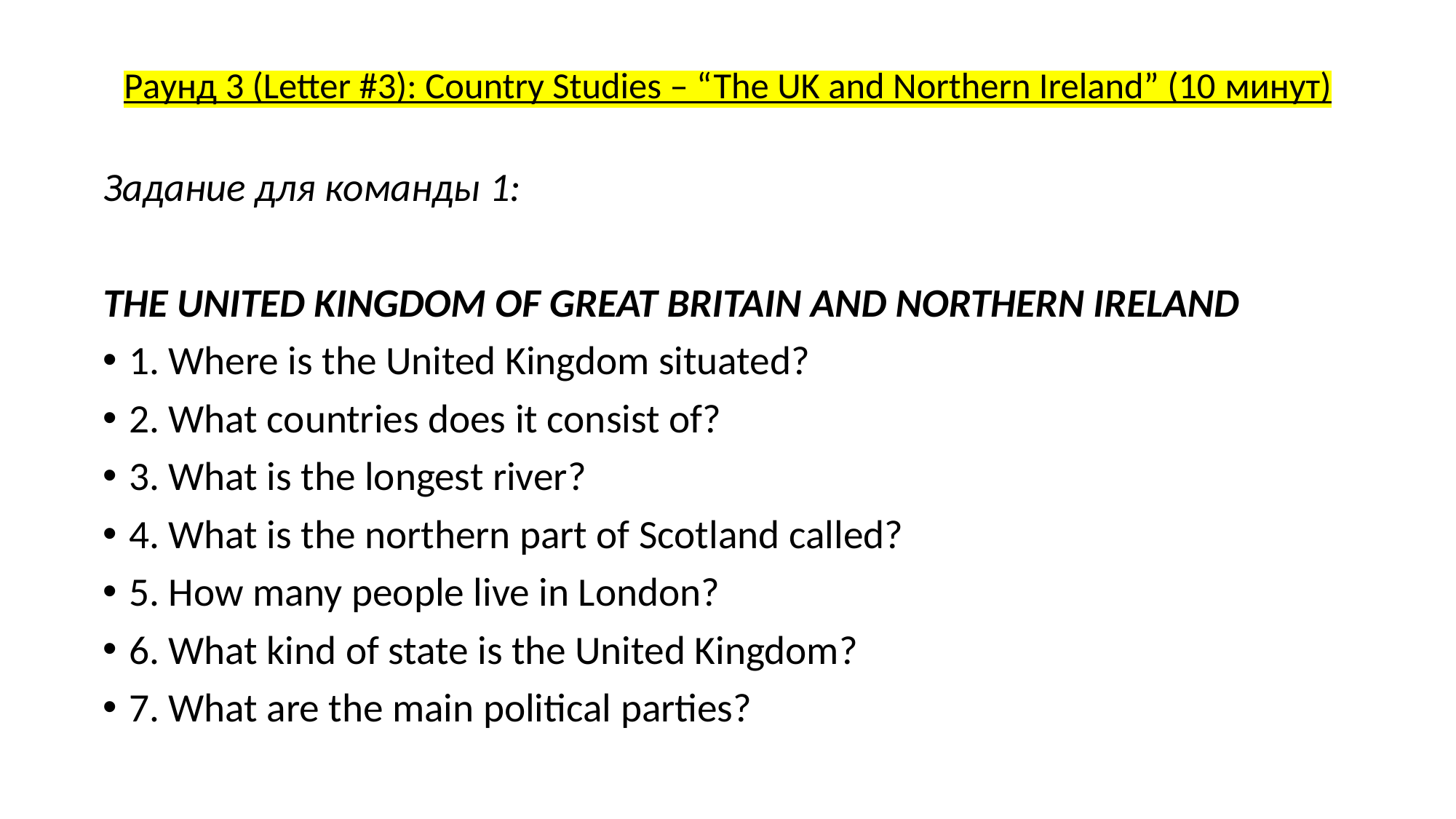

# Раунд 3 (Letter #3): Country Studies – “The UK and Northern Ireland” (10 минут)
Задание для команды 1:

THE UNITED KINGDOM OF GREAT BRITAIN AND NORTHERN IRELAND
1. Where is the United Kingdom situated?
2. What countries does it consist of?
3. What is the longest river?
4. What is the northern part of Scotland called?
5. How many people live in London?
6. What kind of state is the United Kingdom?
7. What are the main political parties?